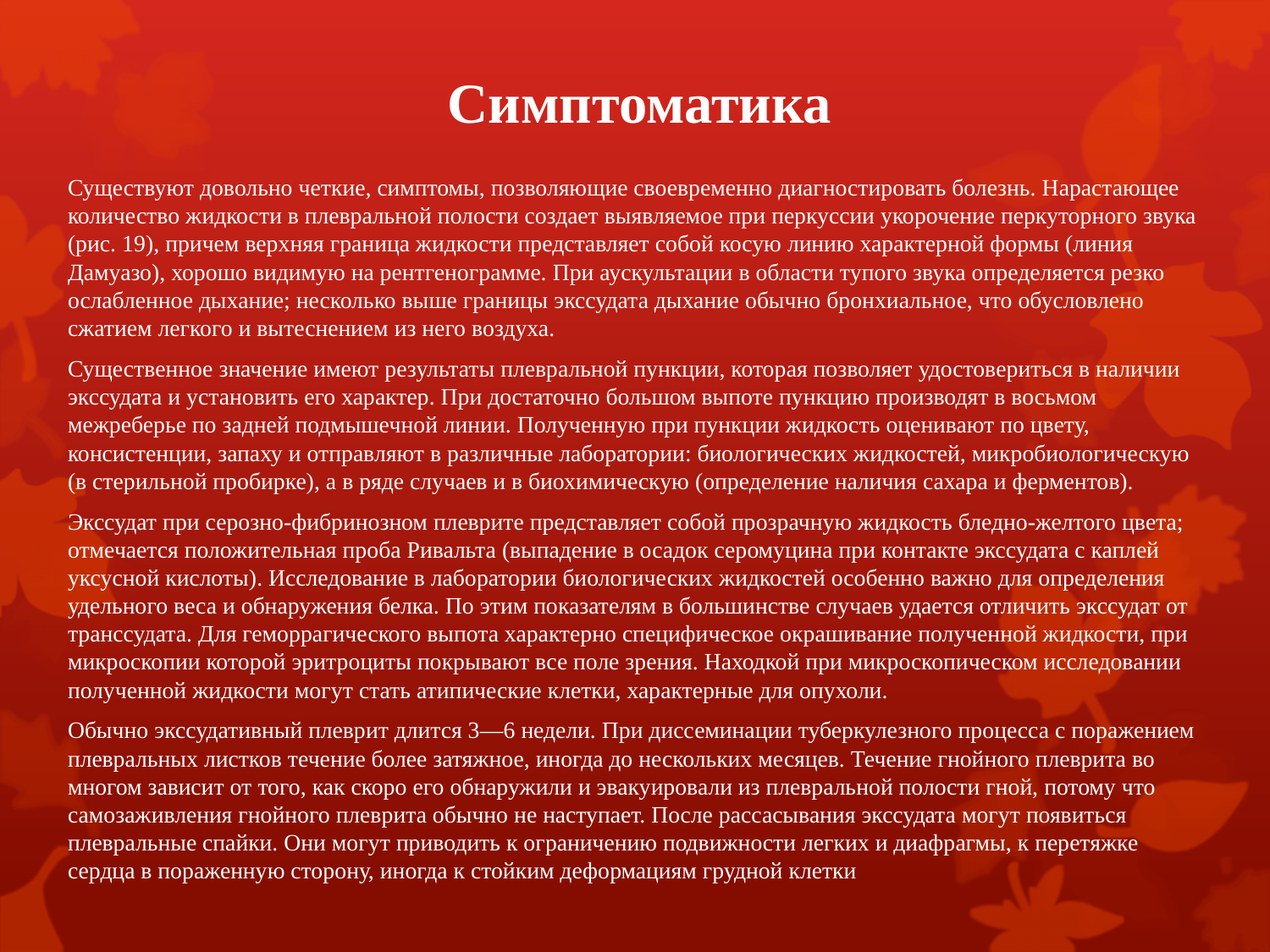

# Симптоматика
Существуют довольно четкие, симптомы, позволяющие своевременно диагностировать болезнь. Нарастающее количество жидкости в плевральной полости создает выявляемое при перкуссии укорочение перкуторного звука (рис. 19), причем верхняя граница жидкости представляет собой косую линию характерной формы (линия Дамуазо), хорошо видимую на рентгенограмме. При аускультации в области тупого звука определяется резко ослабленное дыхание; несколько выше границы экссудата дыхание обычно бронхиальное, что обусловлено сжатием легкого и вытеснением из него воздуха.
Существенное значение имеют результаты плевральной пункции, которая позволяет удостовериться в наличии экссудата и установить его характер. При достаточно большом выпоте пункцию производят в восьмом межреберье по задней подмышечной линии. Полученную при пункции жидкость оценивают по цвету, консистенции, запаху и отправляют в различные лаборатории: биологических жидкостей, микробиологическую (в стерильной пробирке), а в ряде случаев и в биохимическую (определение наличия сахара и ферментов).
Экссудат при серозно-фибринозном плеврите представляет собой прозрачную жидкость бледно-желтого цвета; отмечается положительная проба Ривальта (выпадение в осадок серомуцина при контакте экссудата с каплей уксусной кислоты). Исследование в лаборатории биологических жидкостей особенно важно для определения удельного веса и обнаружения белка. По этим показателям в большинстве случаев удается отличить экссудат от транссудата. Для геморрагического выпота характерно специфическое окрашивание полученной жидкости, при микроскопии которой эритроциты покрывают все поле зрения. Находкой при микроскопическом исследовании полученной жидкости могут стать атипические клетки, характерные для опухоли.
Обычно экссудативный плеврит длится 3—6 недели. При диссеминации туберкулезного процесса с поражением плевральных листков течение более затяжное, иногда до нескольких месяцев. Течение гнойного плеврита во многом зависит от того, как скоро его обнаружили и эвакуировали из плевральной полости гной, потому что самозаживления гнойного плеврита обычно не наступает. После рассасывания экссудата могут появиться плевральные спайки. Они могут приводить к ограничению подвижности легких и диафрагмы, к перетяжке сердца в пораженную сторону, иногда к стойким деформациям грудной клетки